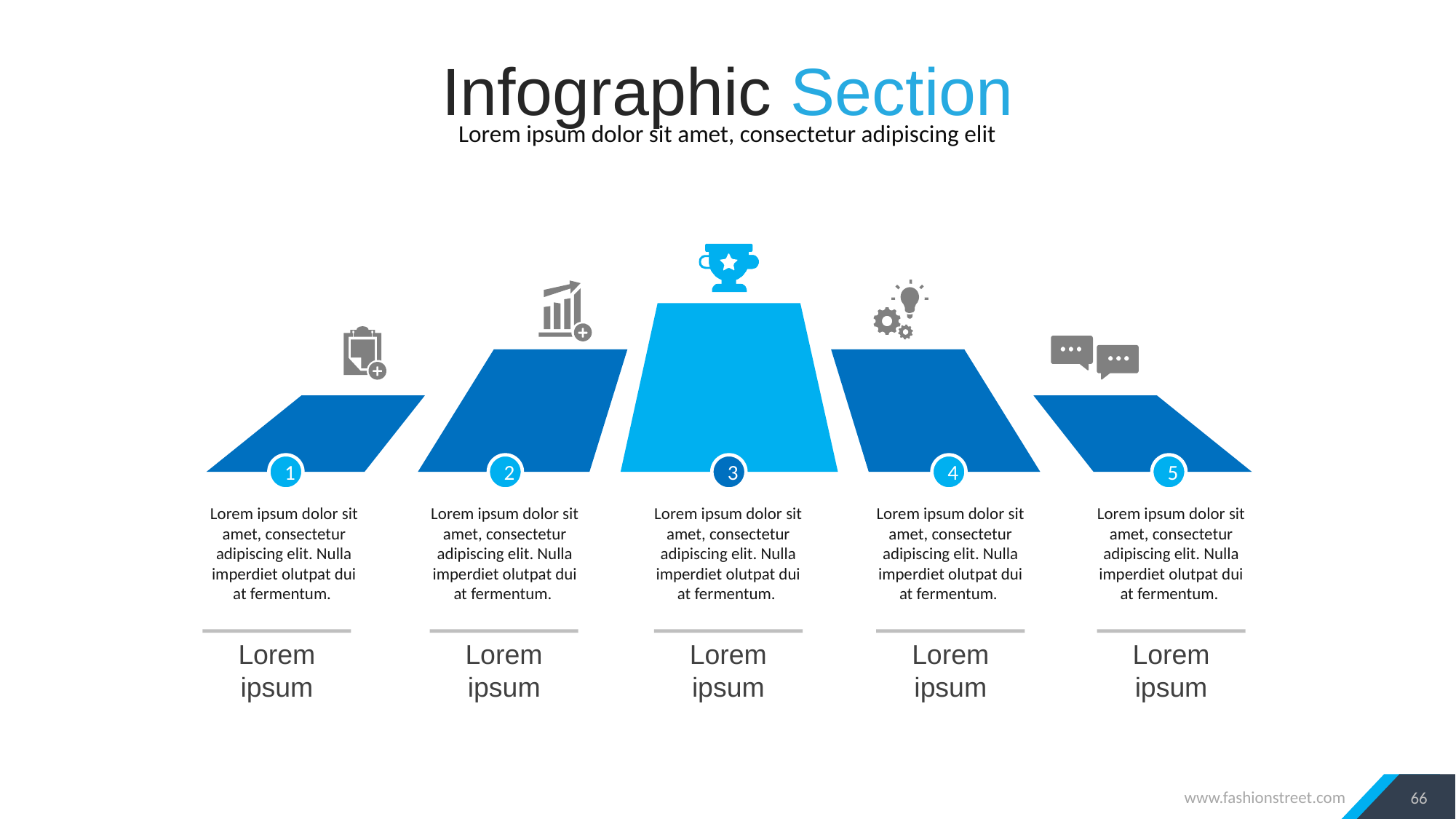

Infographic Section
Lorem ipsum dolor sit amet, consectetur adipiscing elit

1
2
3
4
5
Lorem ipsum dolor sit amet, consectetur adipiscing elit. Nulla imperdiet olutpat dui at fermentum.
Lorem ipsum dolor sit amet, consectetur adipiscing elit. Nulla imperdiet olutpat dui at fermentum.
Lorem ipsum dolor sit amet, consectetur adipiscing elit. Nulla imperdiet olutpat dui at fermentum.
Lorem ipsum dolor sit amet, consectetur adipiscing elit. Nulla imperdiet olutpat dui at fermentum.
Lorem ipsum dolor sit amet, consectetur adipiscing elit. Nulla imperdiet olutpat dui at fermentum.

Lorem ipsum
Lorem ipsum
Lorem ipsum
Lorem ipsum
Lorem ipsum
66